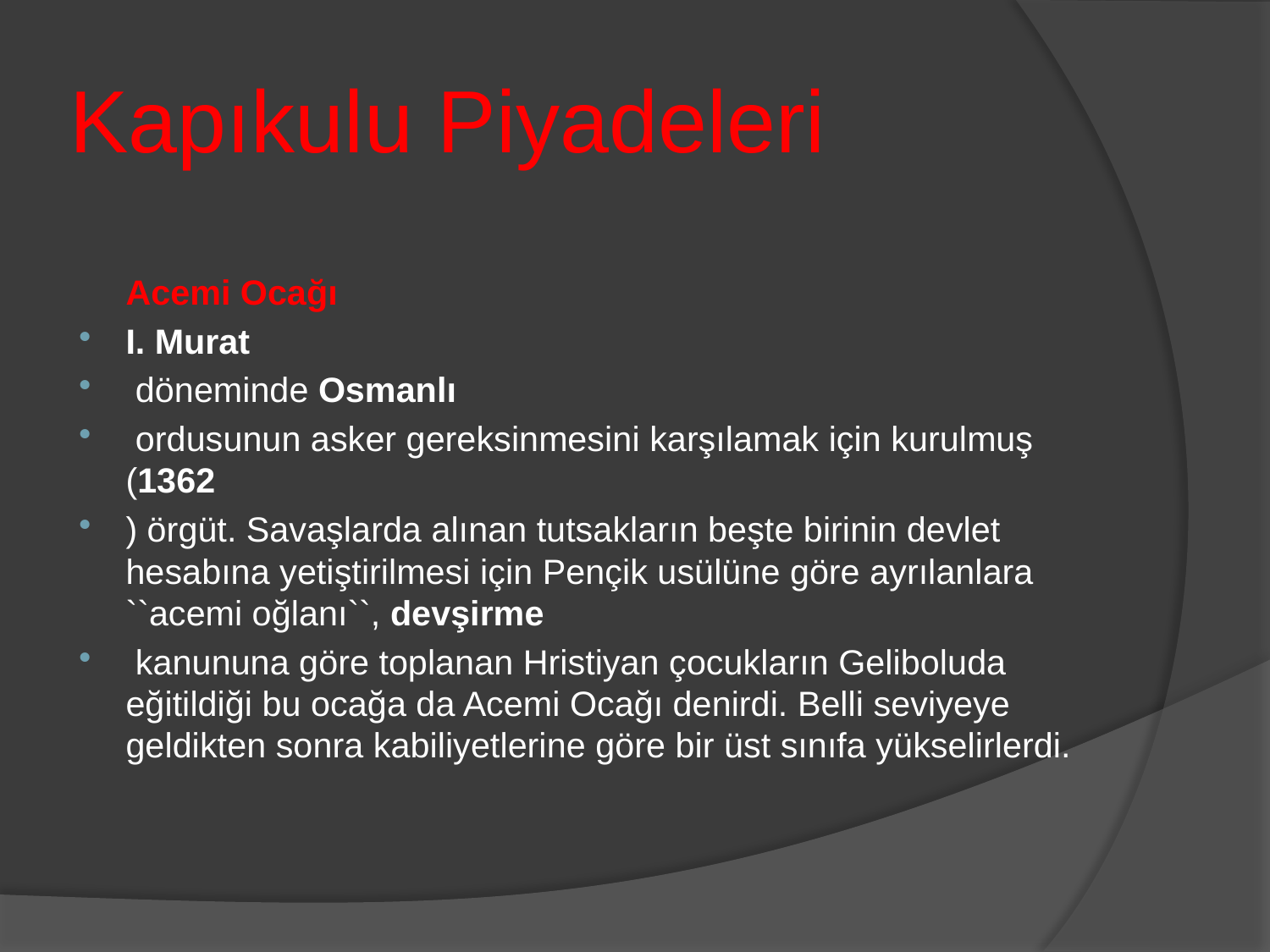

# Kapıkulu Piyadeleri
Acemi Ocağı
I. Murat
 döneminde Osmanlı
 ordusunun asker gereksinmesini karşılamak için kurulmuş (1362
) örgüt. Savaşlarda alınan tutsakların beşte birinin devlet hesabına yetiştirilmesi için Pençik usülüne göre ayrılanlara ``acemi oğlanı``, devşirme
 kanununa göre toplanan Hristiyan çocukların Geliboluda eğitildiği bu ocağa da Acemi Ocağı denirdi. Belli seviyeye geldikten sonra kabiliyetlerine göre bir üst sınıfa yükselirlerdi.